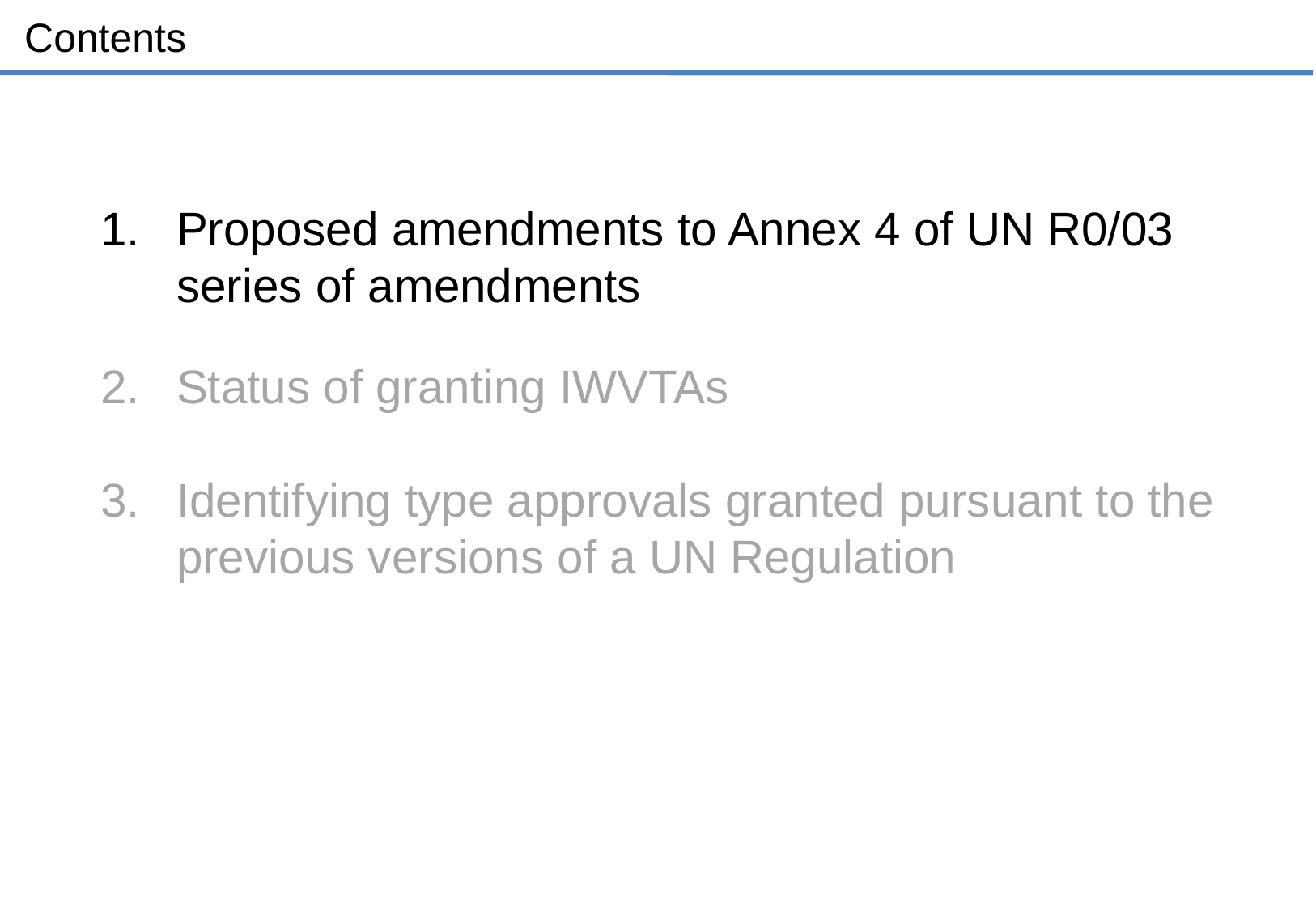

Contents

Proposed amendments to Annex 4 of UN R0/03 series of amendments

Status of granting IWVTAs

Identifying type approvals granted pursuant to the previous versions of a UN Regulation